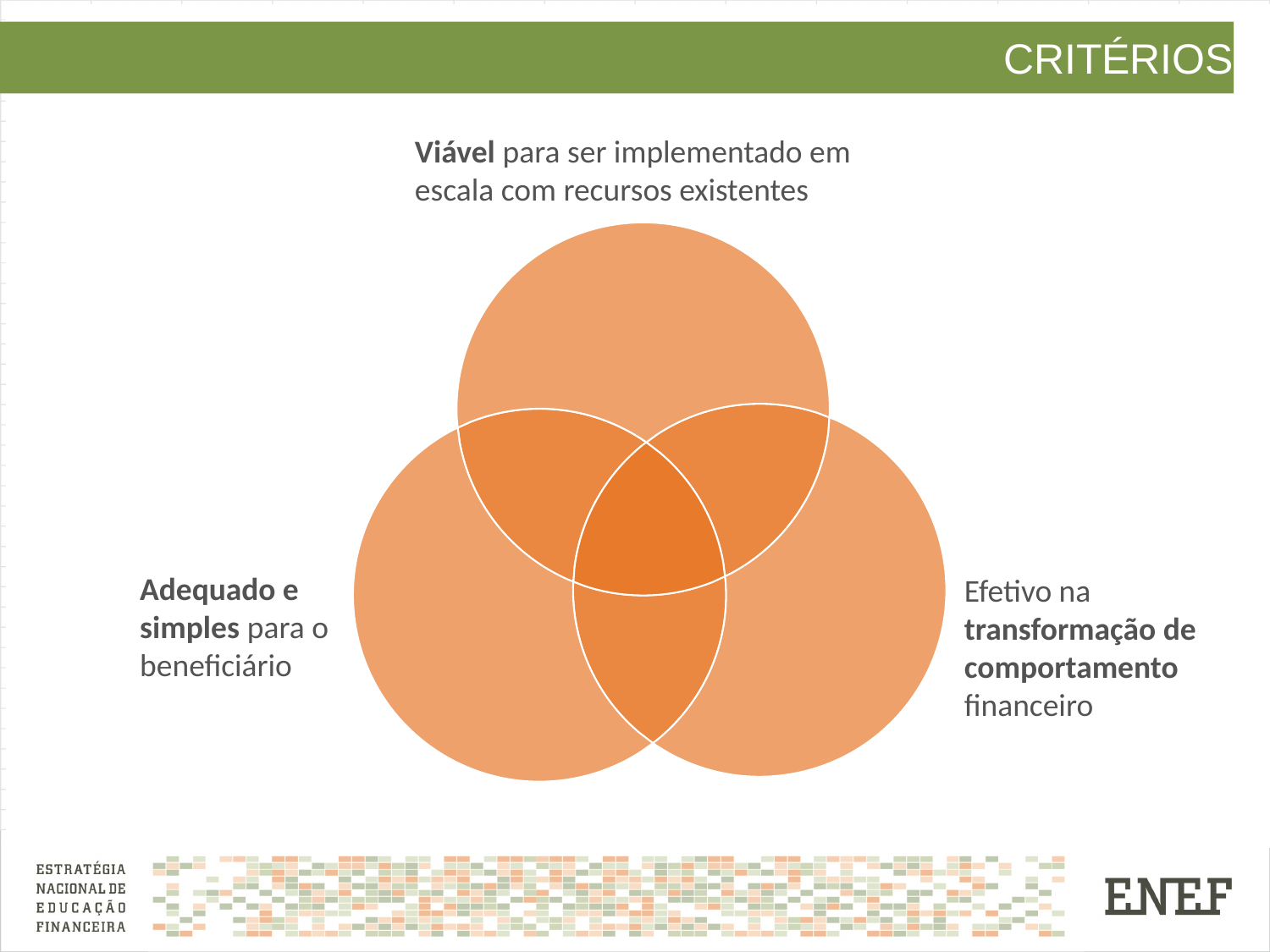

CRITÉRIOS
Viável para ser implementado em escala com recursos existentes

Adequado e
simples para o
beneficiário

Efetivo na
transformação de
comportamento
financeiro